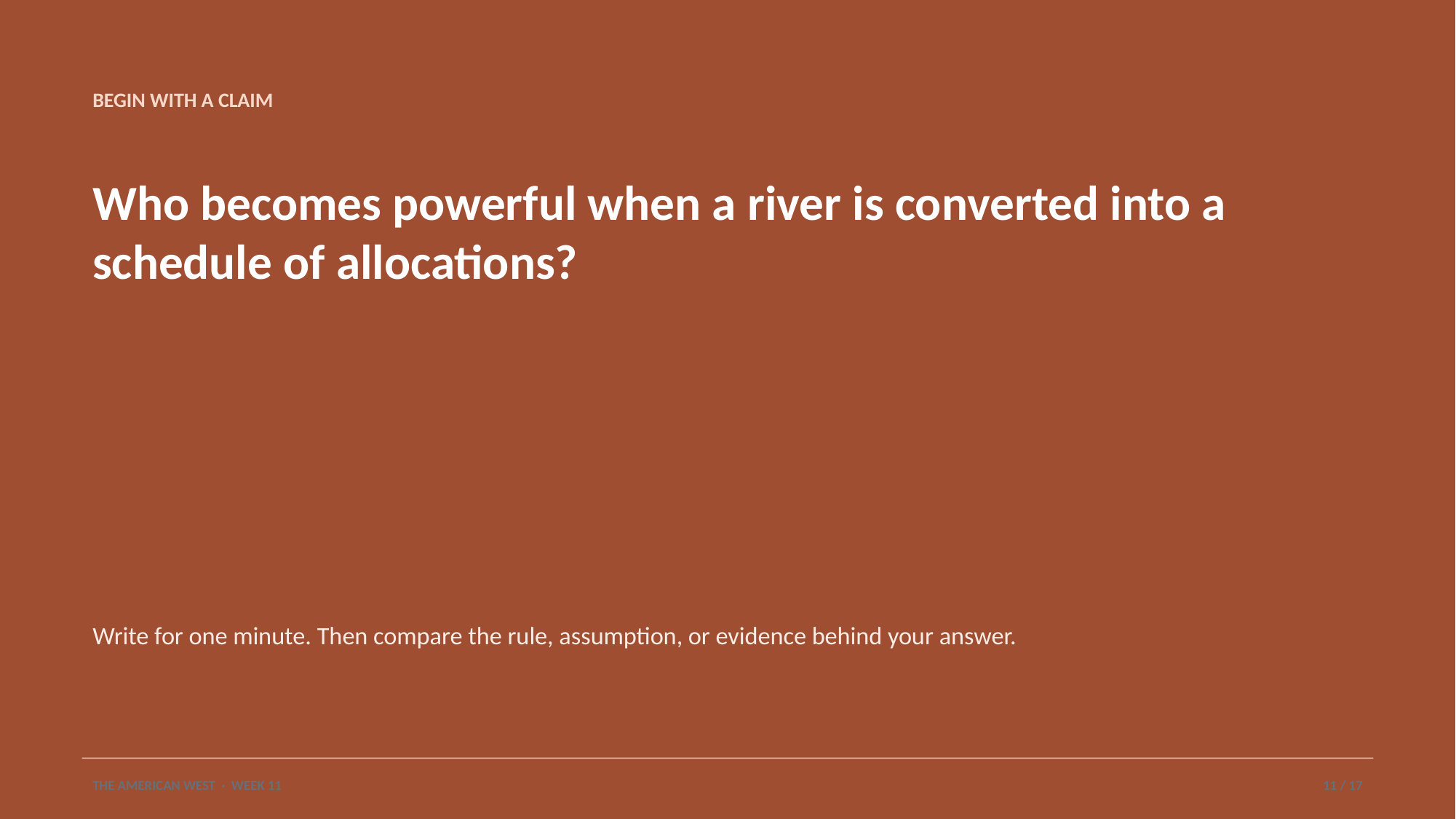

BEGIN WITH A CLAIM
Who becomes powerful when a river is converted into a schedule of allocations?
Write for one minute. Then compare the rule, assumption, or evidence behind your answer.

THE AMERICAN WEST  ·  WEEK 11
11 / 17